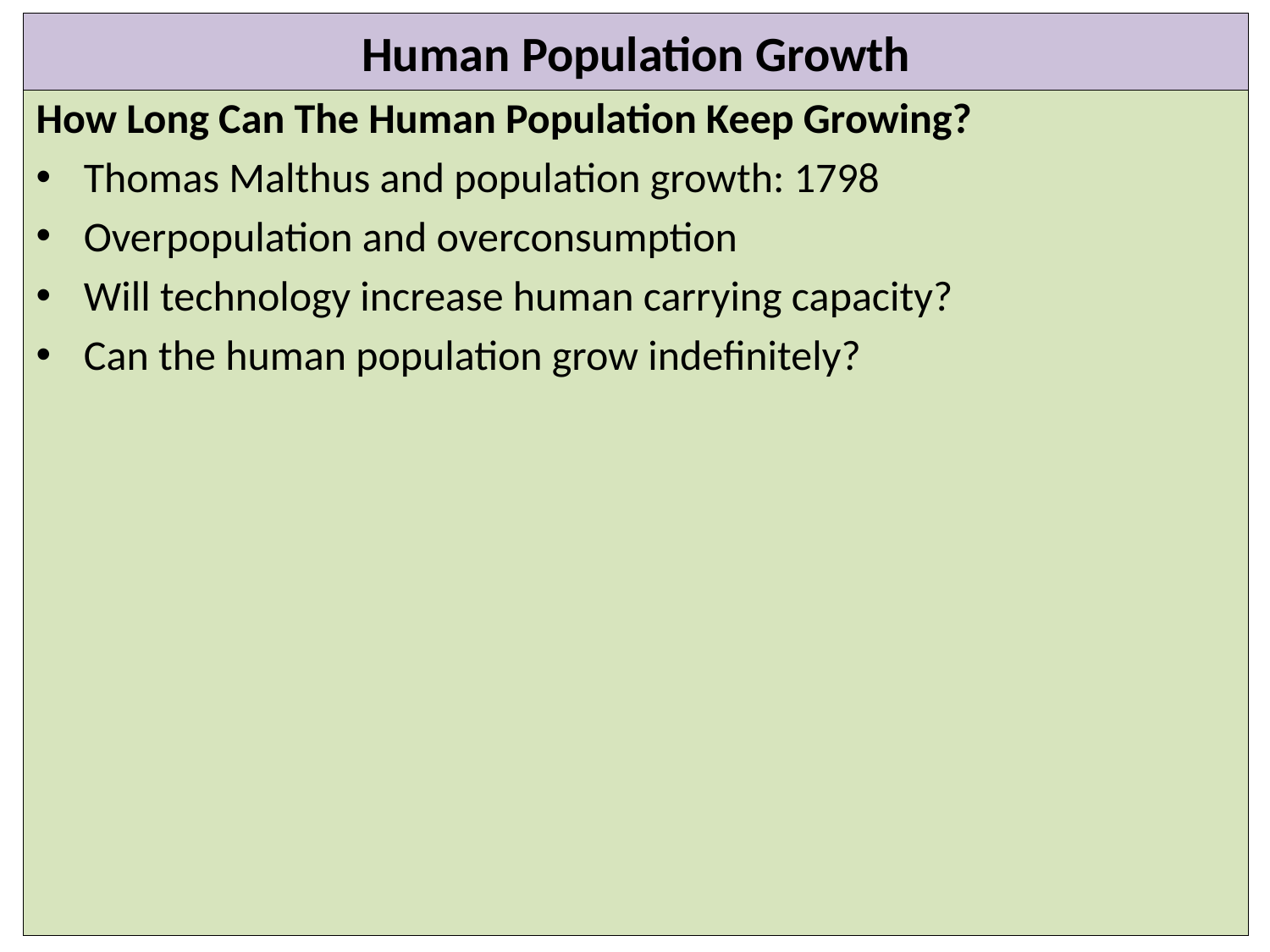

Invasive Lionfish
# Human Population Growth
How Long Can The Human Population Keep Growing?
Thomas Malthus and population growth: 1798
Overpopulation and overconsumption
Will technology increase human carrying capacity?
Can the human population grow indefinitely?